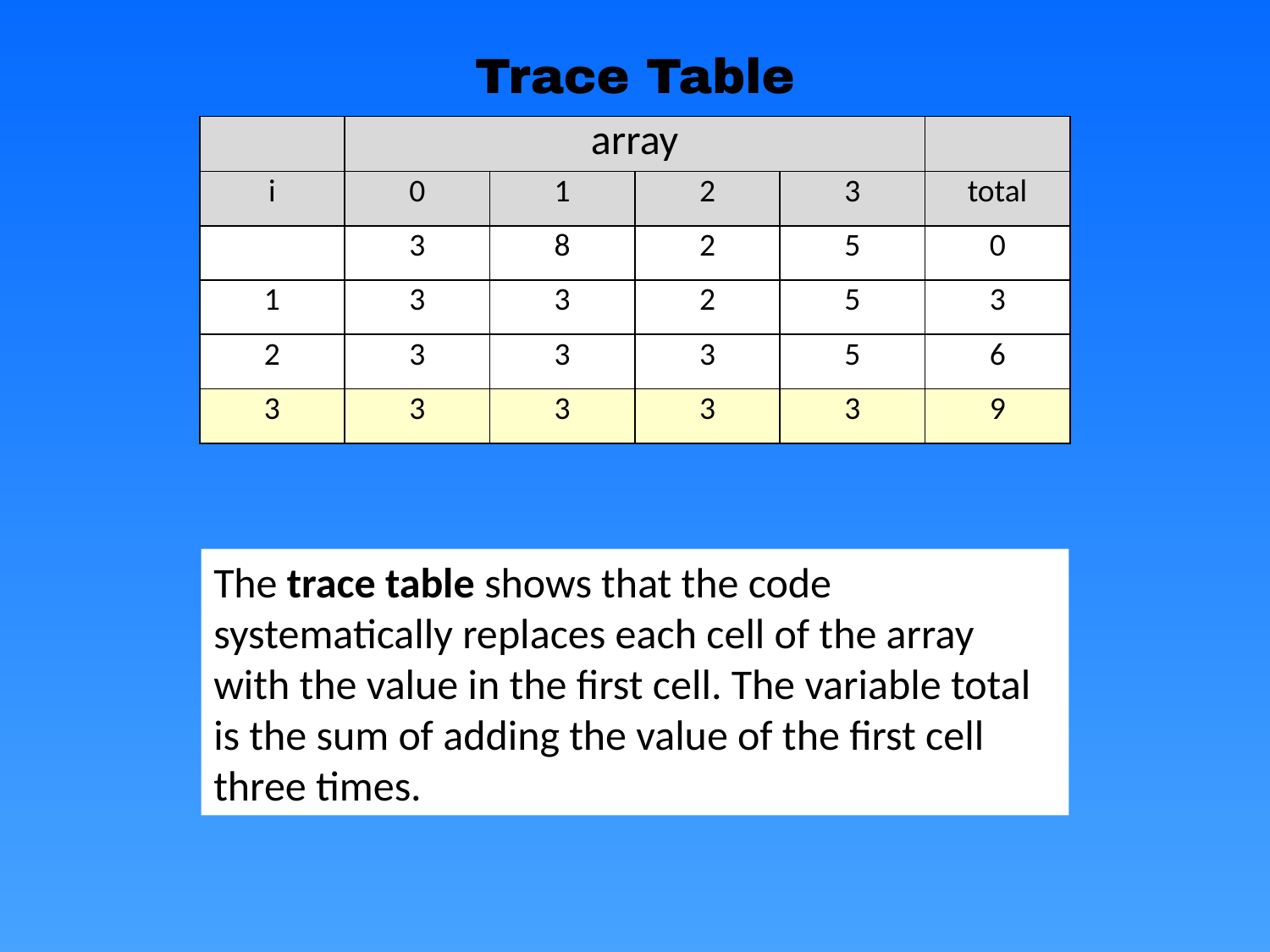

Trace Table
|  | array |  |  |  |  |
| --- | --- | --- | --- | --- | --- |
| i | 0 | 1 | 2 | 3 | total |
|  | 3 | 8 | 2 | 5 | 0 |
| 1 | 3 | 3 | 2 | 5 | 3 |
| 2 | 3 | 3 | 3 | 5 | 6 |
| 3 | 3 | 3 | 3 | 3 | 9 |
The trace table shows that the code systematically replaces each cell of the array with the value in the first cell. The variable total is the sum of adding the value of the first cell three times.